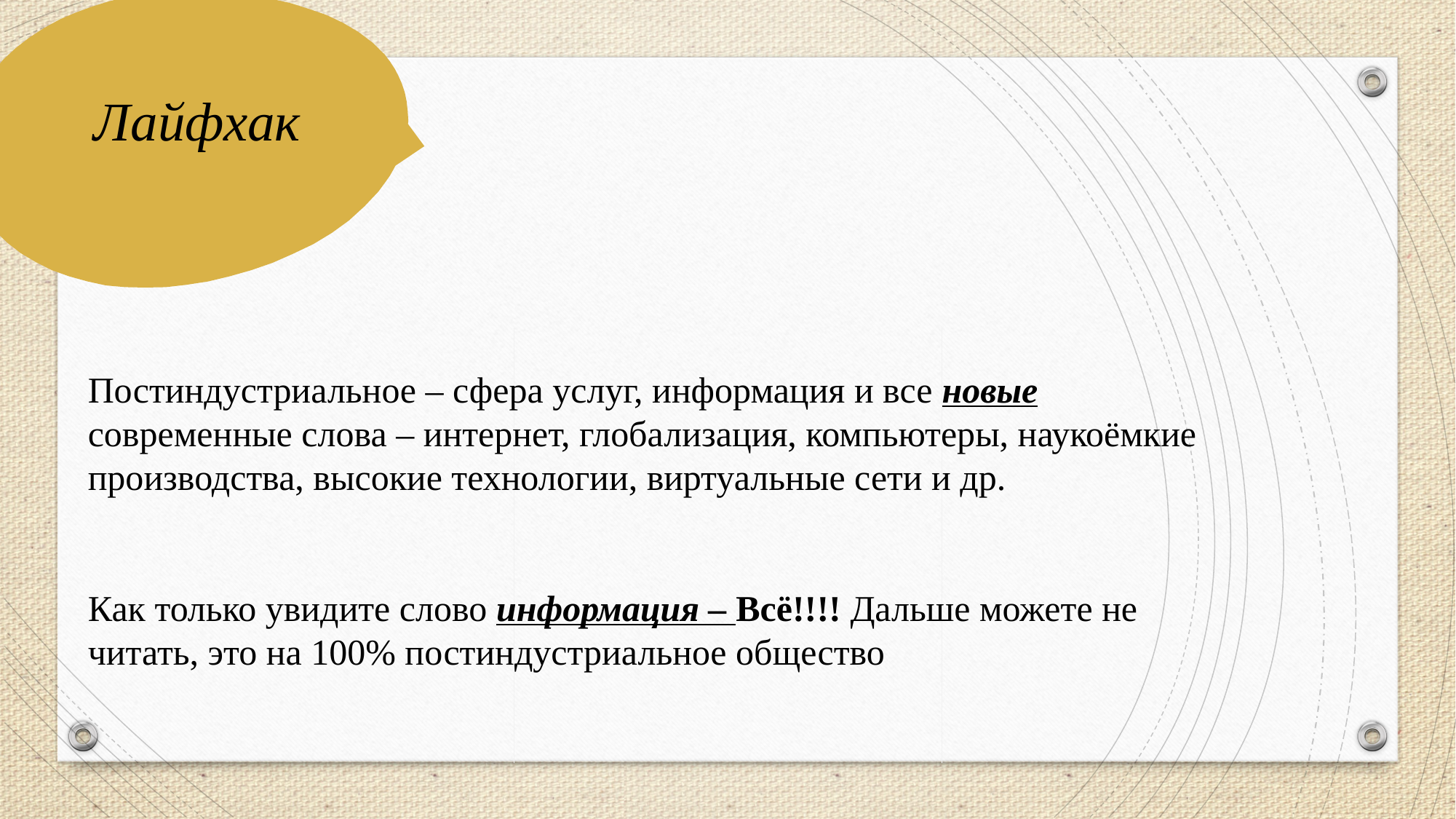

# Лайфхак
Постиндустриальное – сфера услуг, информация и все новые современные слова – интернет, глобализация, компьютеры, наукоёмкие производства, высокие технологии, виртуальные сети и др.

Как только увидите слово информация – Всё!!!! Дальше можете не читать, это на 100% постиндустриальное общество